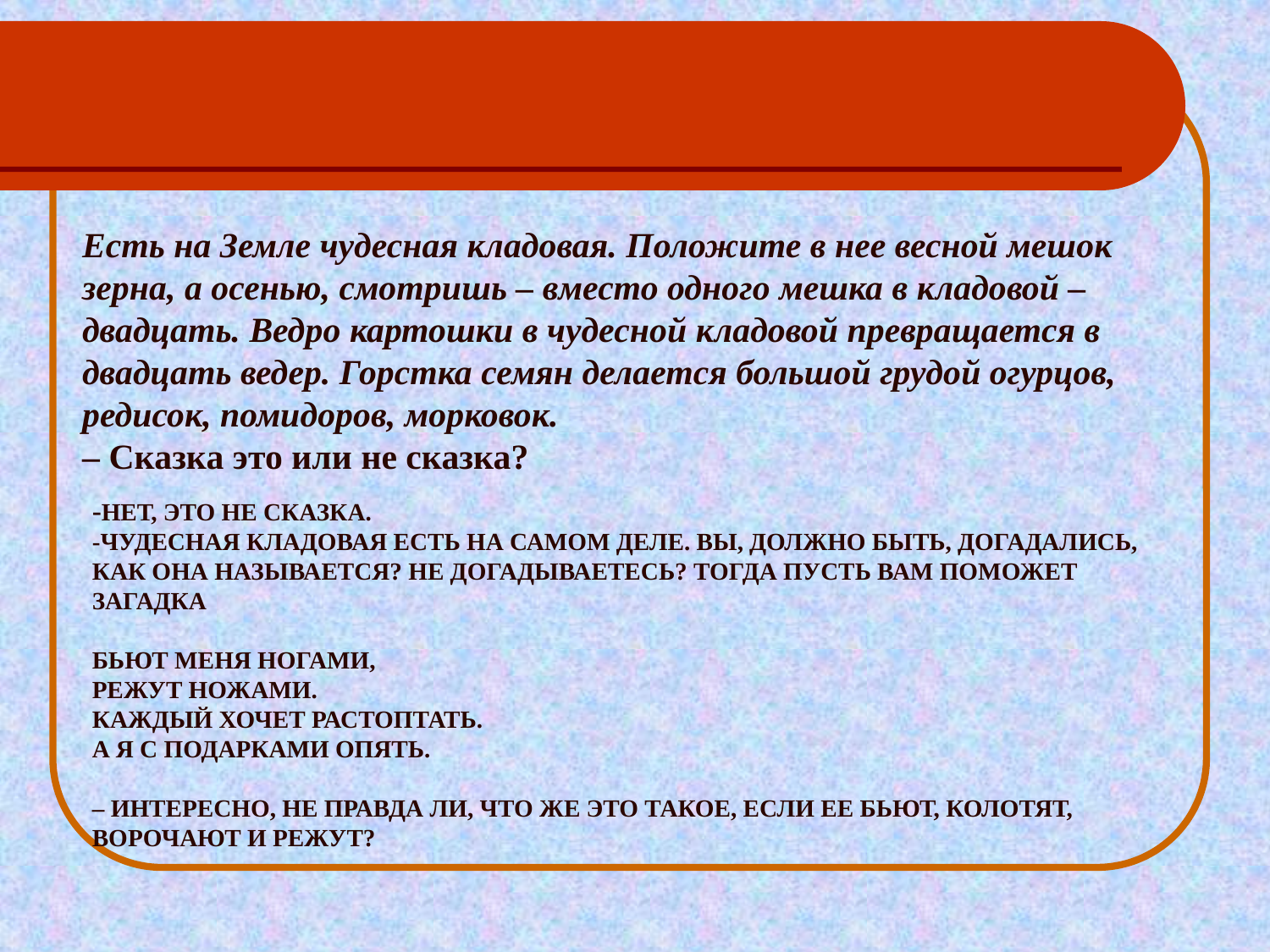

Есть на Земле чудесная кладовая. Положите в нее весной мешок зерна, а осенью, смотришь – вместо одного мешка в кладовой – двадцать. Ведро картошки в чудесной кладовой превращается в двадцать ведер. Горстка семян делается большой грудой огурцов, редисок, помидоров, морковок.
– Сказка это или не сказка?
# -Нет, это не сказка. -Чудесная кладовая есть на самом деле. Вы, должно быть, догадались, как она называется? Не догадываетесь? Тогда пусть вам поможет загадка Бьют меня ногами, Режут ножами. Каждый хочет растоптать. А я с подарками опять.  – Интересно, не правда ли, что же это такое, если ее бьют, колотят, ворочают и режут?